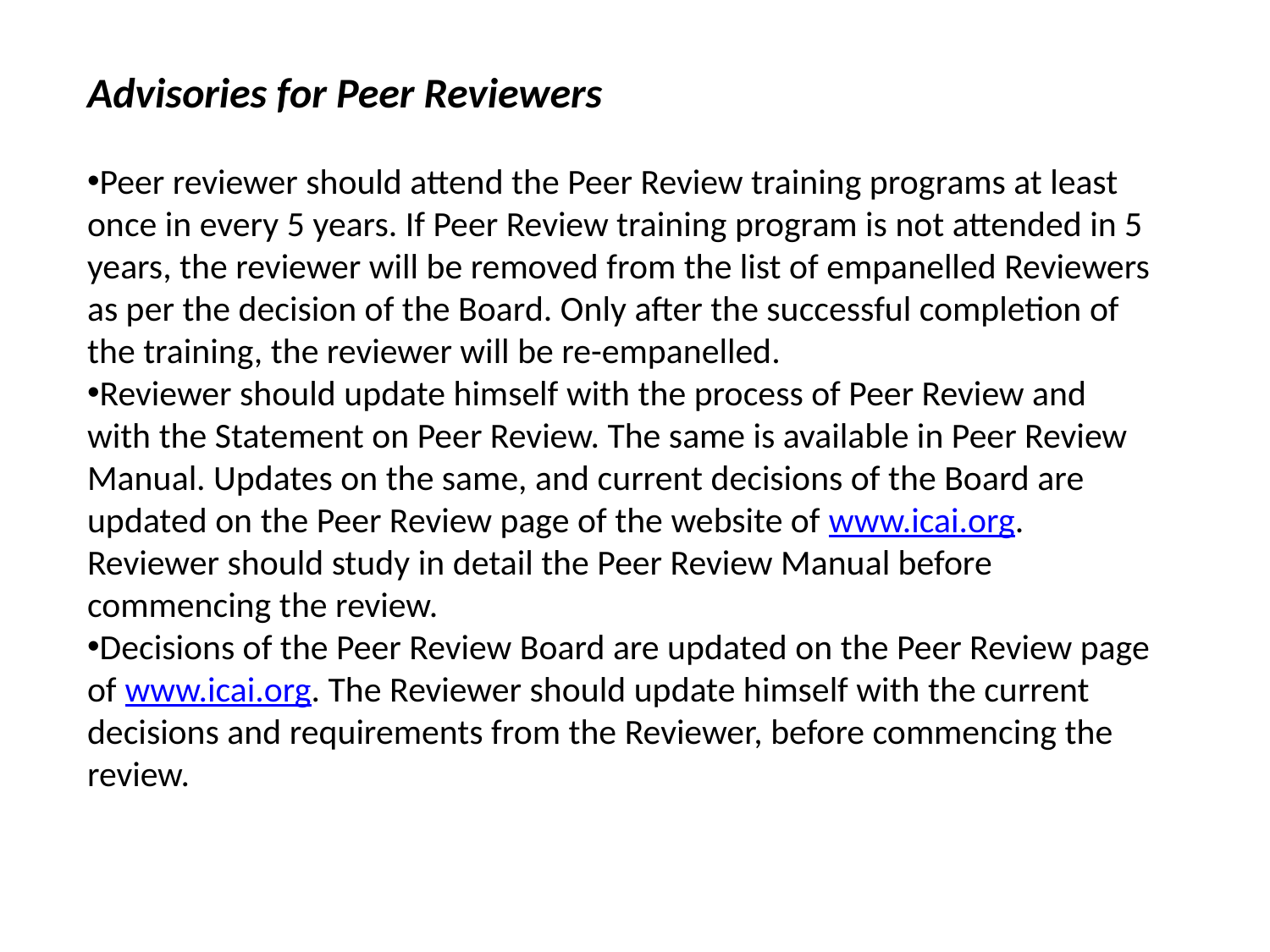

Advisories for Peer Reviewers

Peer reviewer should attend the Peer Review training programs at least once in every 5 years. If Peer Review training program is not attended in 5 years, the reviewer will be removed from the list of empanelled Reviewers as per the decision of the Board. Only after the successful completion of the training, the reviewer will be re-empanelled.
Reviewer should update himself with the process of Peer Review and with the Statement on Peer Review. The same is available in Peer Review Manual. Updates on the same, and current decisions of the Board are updated on the Peer Review page of the website of www.icai.org. Reviewer should study in detail the Peer Review Manual before commencing the review.
Decisions of the Peer Review Board are updated on the Peer Review page of www.icai.org. The Reviewer should update himself with the current decisions and requirements from the Reviewer, before commencing the review.